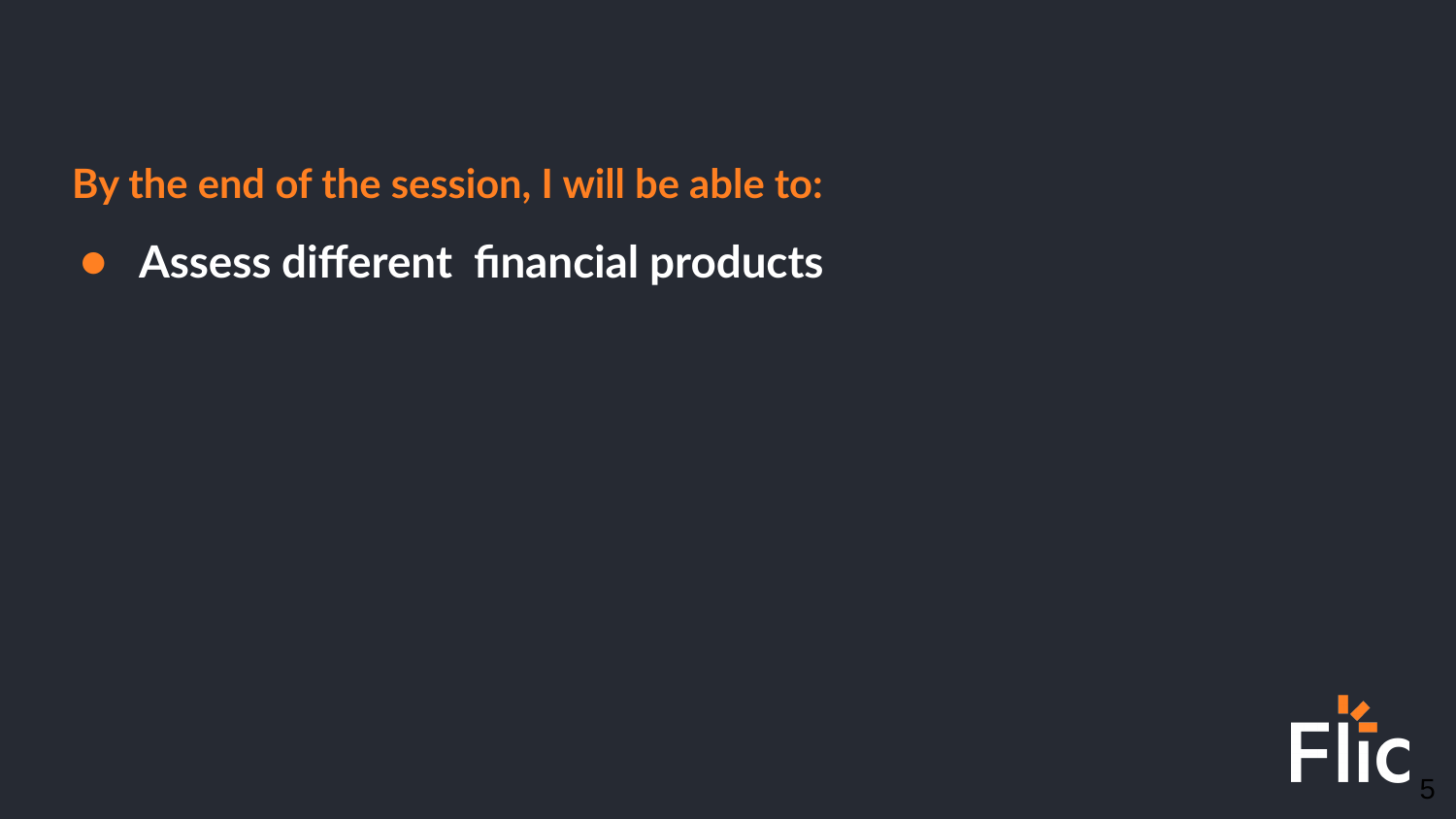

By the end of the session, I will be able to:

Assess different  financial products

5